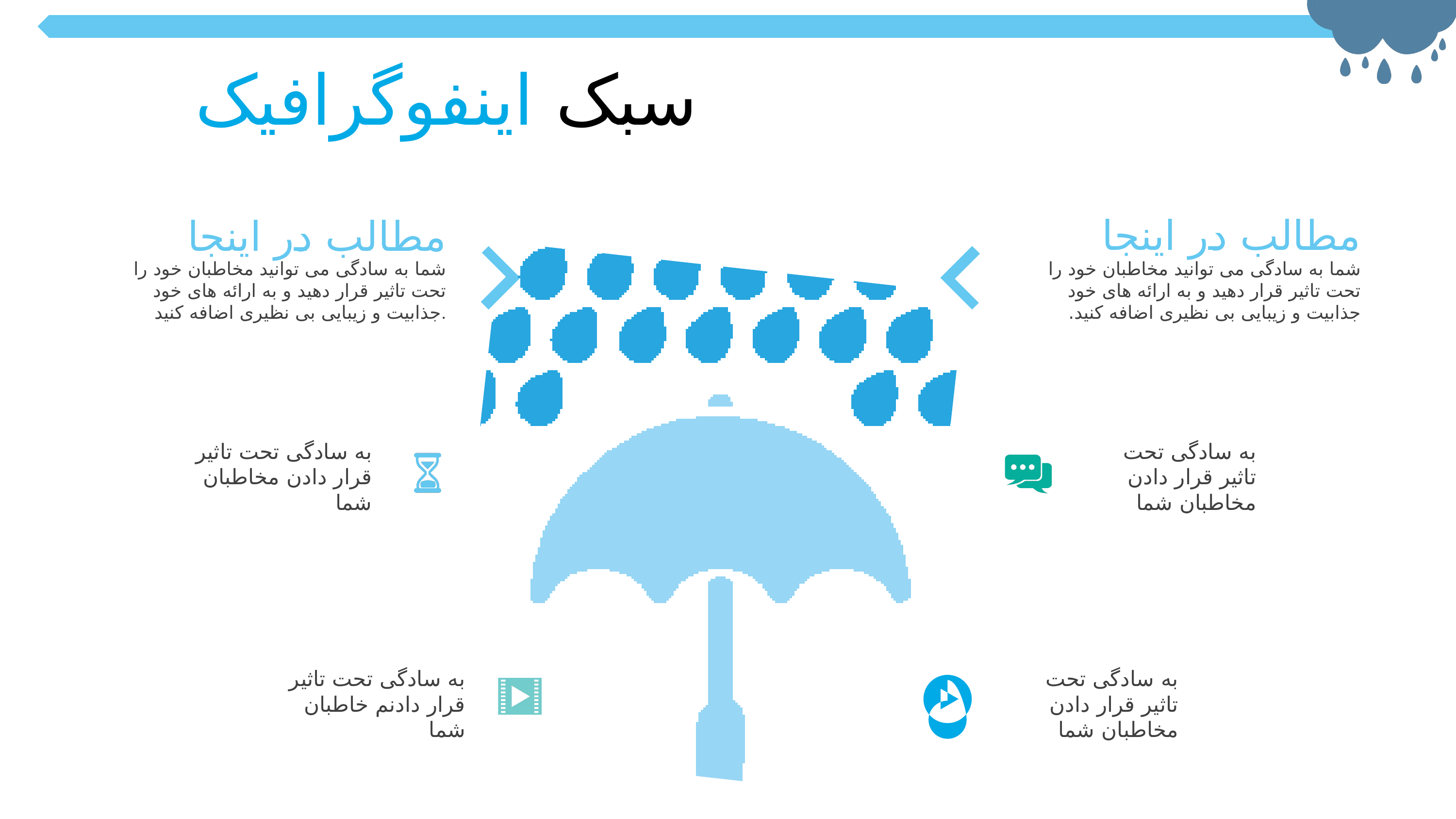

سبک اینفوگرافیک
مطالب در اینجا
مطالب در اینجا

شما به سادگی می توانید مخاطبان خود را تحت تاثیر قرار دهید و به ارائه های خود جذابیت و زیبایی بی نظیری اضافه کنید.
شما به سادگی می توانید مخاطبان خود را تحت تاثیر قرار دهید و به ارائه های خود جذابیت و زیبایی بی نظیری اضافه کنید.

به سادگی تحت تاثیر قرار دادن مخاطبان شما
به سادگی تحت تاثیر قرار دادن مخاطبان شما

به سادگی تحت تاثیر قرار دادنم خاطبان شما
به سادگی تحت تاثیر قرار دادن مخاطبان شما